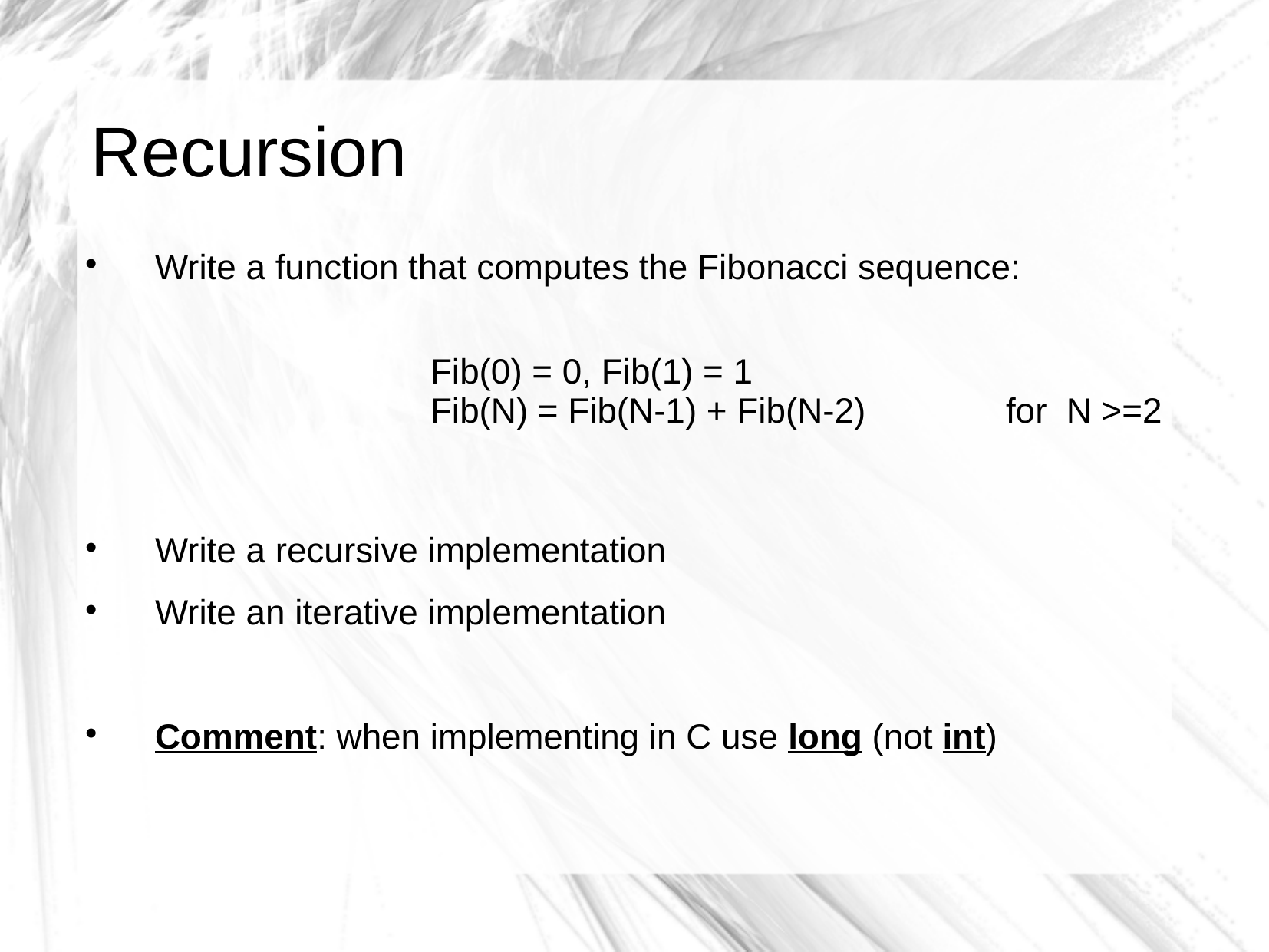

# Recursion
Write a function that computes the Fibonacci sequence:
			Fib(0) = 0, Fib(1) = 1
			Fib(N) = Fib(N-1) + Fib(N-2)		for  N >=2
Write a recursive implementation
Write an iterative implementation

Comment: when implementing in C use long (not int)